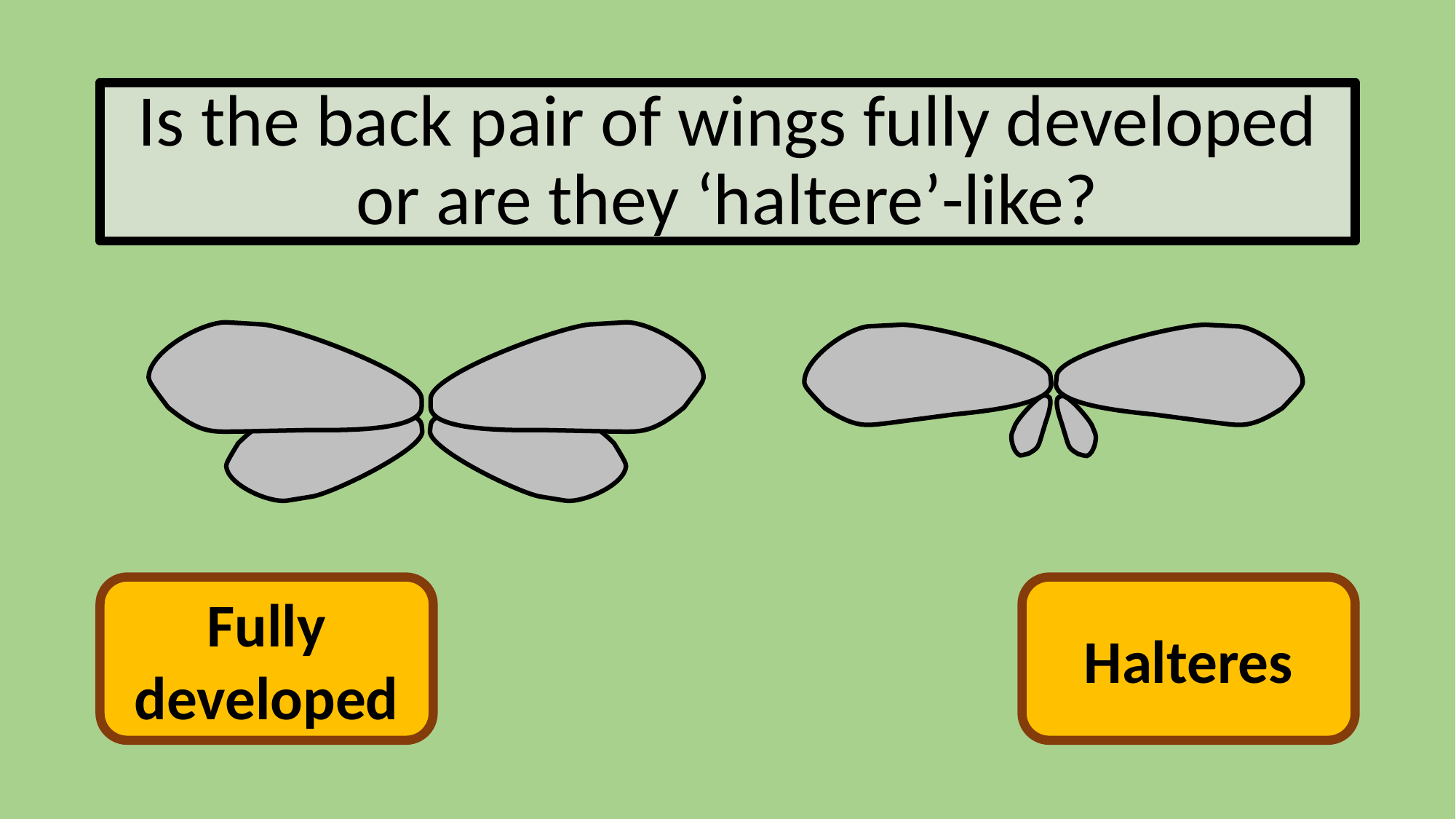

# Is the back pair of wings fully developed or are they ‘haltere’-like?

Fully developed
Halteres